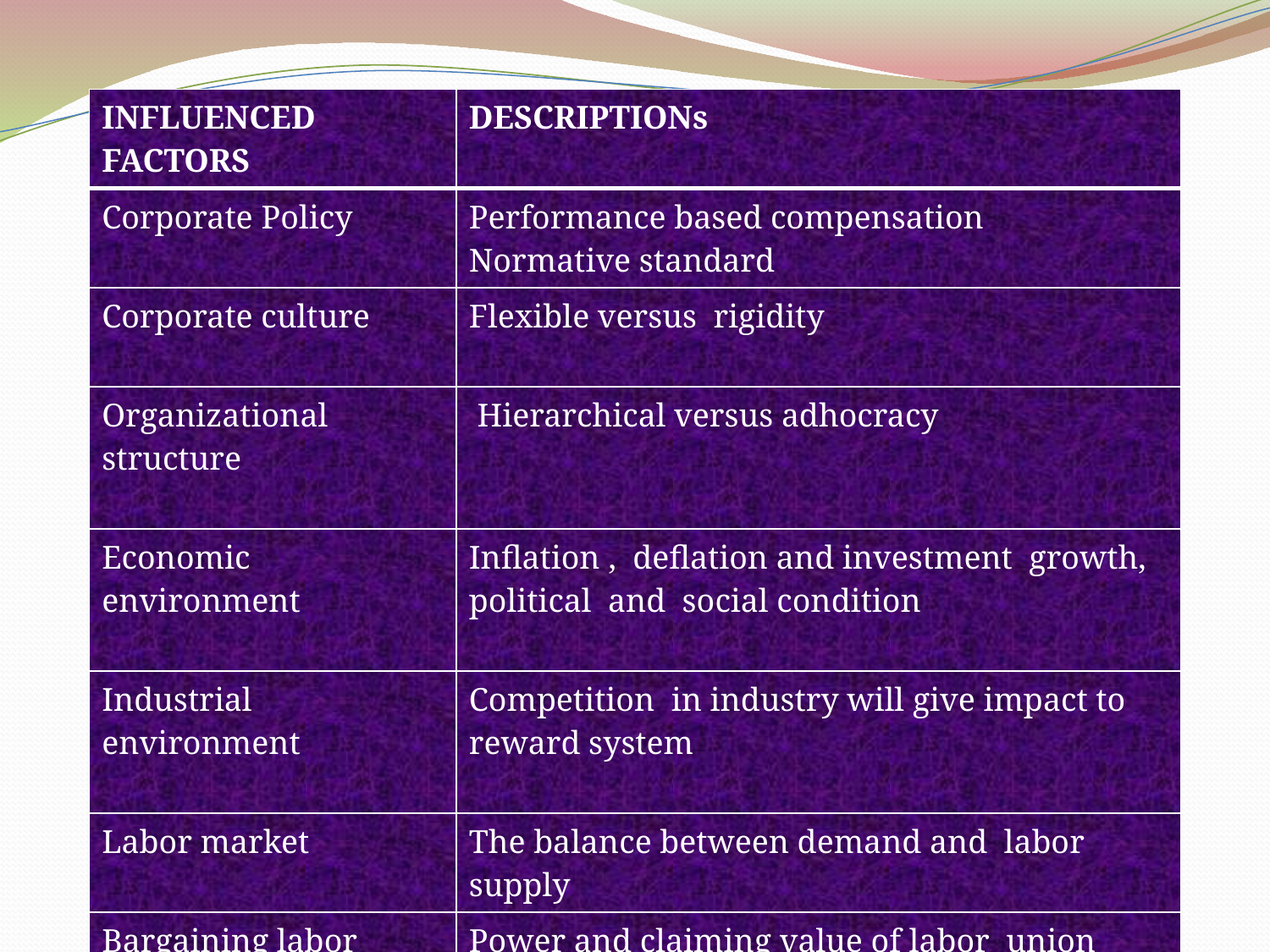

| INFLUENCED FACTORS | DESCRIPTIONs |
| --- | --- |
| Corporate Policy | Performance based compensation Normative standard |
| Corporate culture | Flexible versus rigidity |
| Organizational structure | Hierarchical versus adhocracy |
| Economic environment | Inflation , deflation and investment growth, political and social condition |
| Industrial environment | Competition in industry will give impact to reward system |
| Labor market | The balance between demand and labor supply |
| Bargaining labor union | Power and claiming value of labor union |